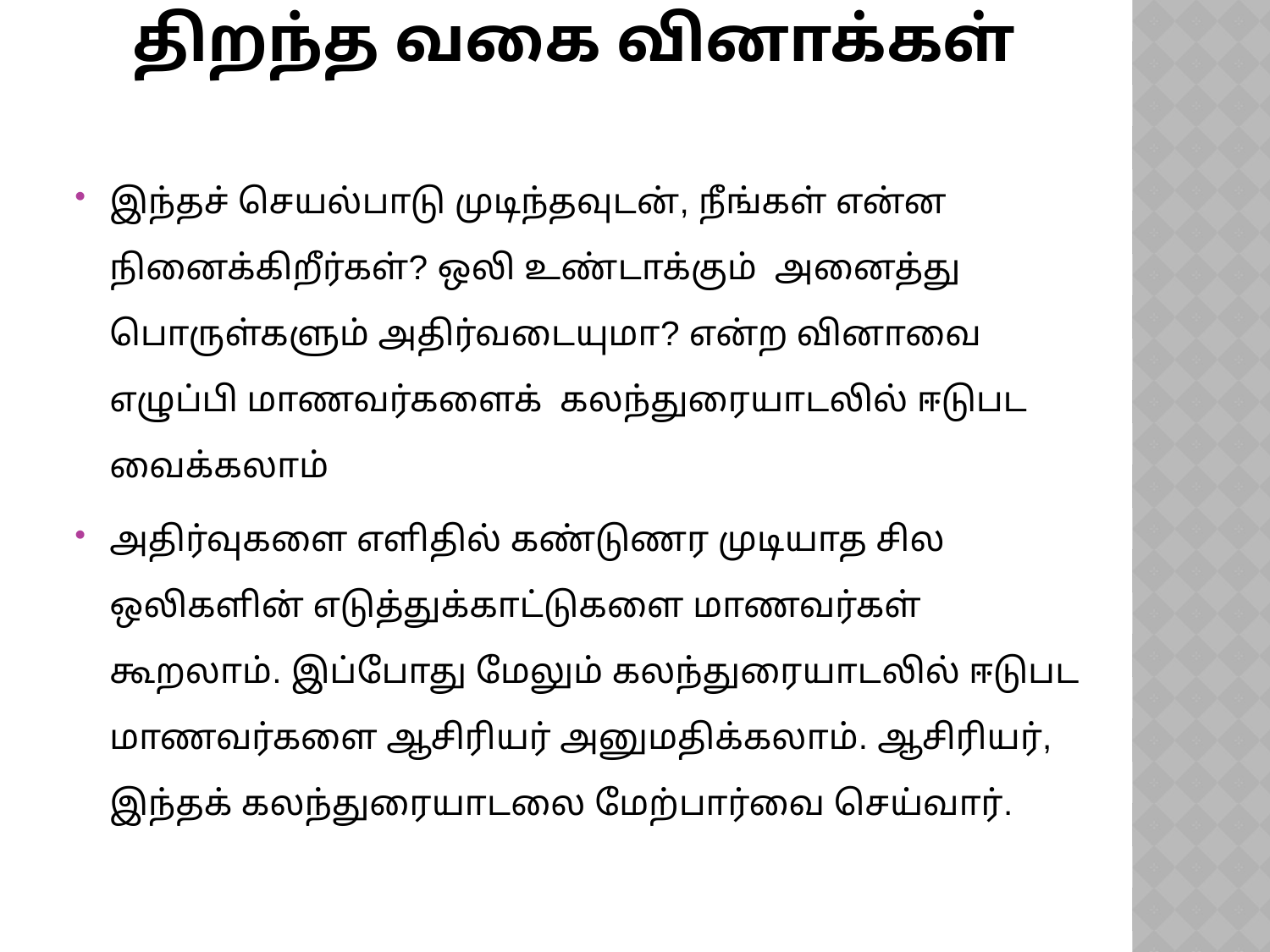

# திறந்த வகை வினாக்கள்
இந்தச் செயல்பாடு முடிந்தவுடன், நீங்கள் என்ன நினைக்கிறீர்கள்? ஒலி உண்டாக்கும்  அனைத்து  பொருள்களும் அதிர்வடையுமா? என்ற வினாவை எழுப்பி மாணவர்களைக்  கலந்துரையாடலில் ஈடுபட வைக்கலாம்
அதிர்வுகளை எளிதில் கண்டுணர முடியாத சில ஒலிகளின் எடுத்துக்காட்டுகளை மாணவர்கள் கூறலாம். இப்போது மேலும் கலந்துரையாடலில் ஈடுபட மாணவர்களை ஆசிரியர் அனுமதிக்கலாம். ஆசிரியர், இந்தக் கலந்துரையாடலை மேற்பார்வை செய்வார்.